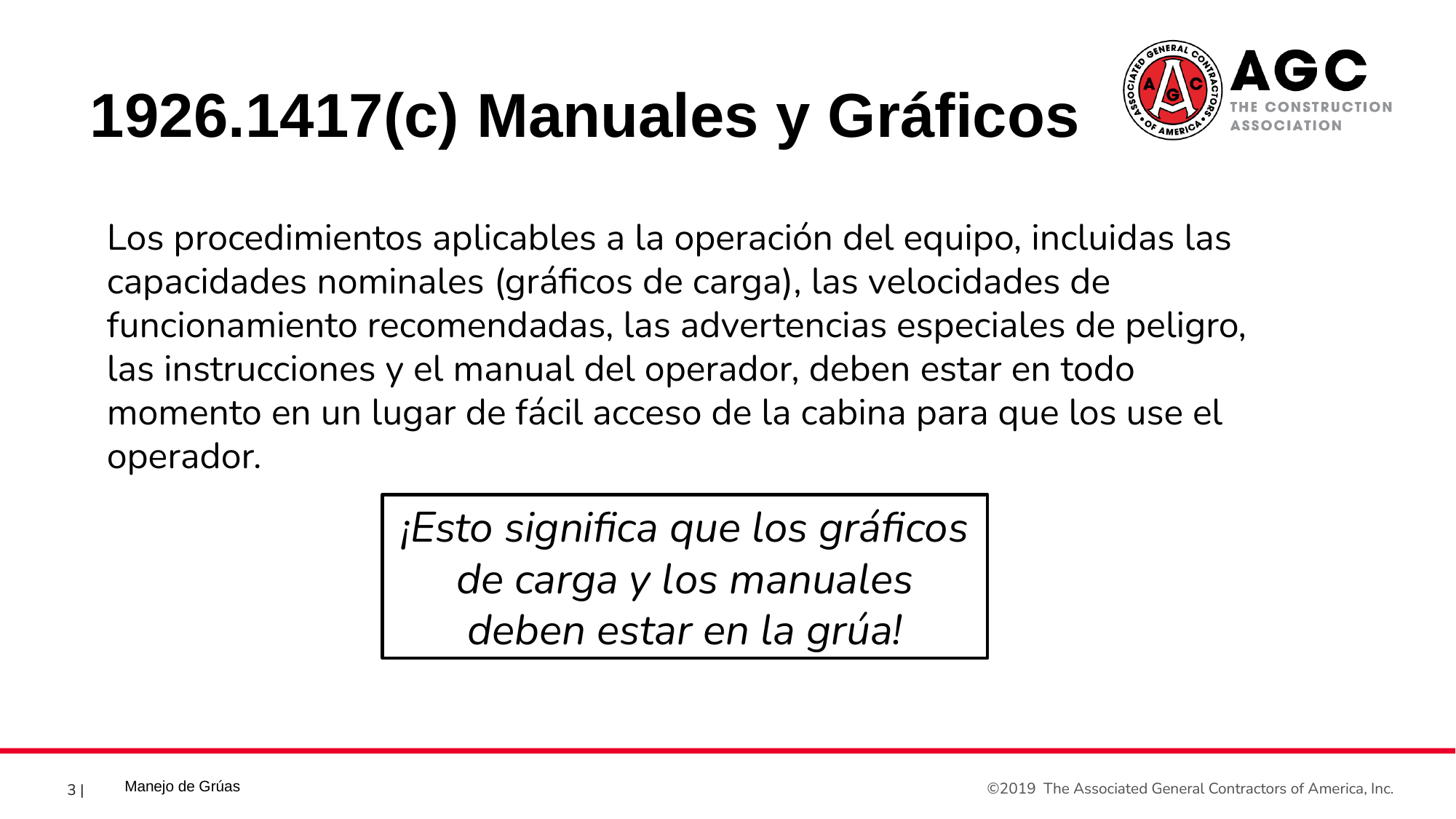

1926.1417(c) Manuales y Gráficos

Los procedimientos aplicables a la operación del equipo, incluidas las capacidades nominales (gráficos de carga), las velocidades de funcionamiento recomendadas, las advertencias especiales de peligro, las instrucciones y el manual del operador, deben estar en todo momento en un lugar de fácil acceso de la cabina para que los use el operador.
¡Esto significa que los gráficos de carga y los manuales deben estar en la grúa!
Manejo de Grúas